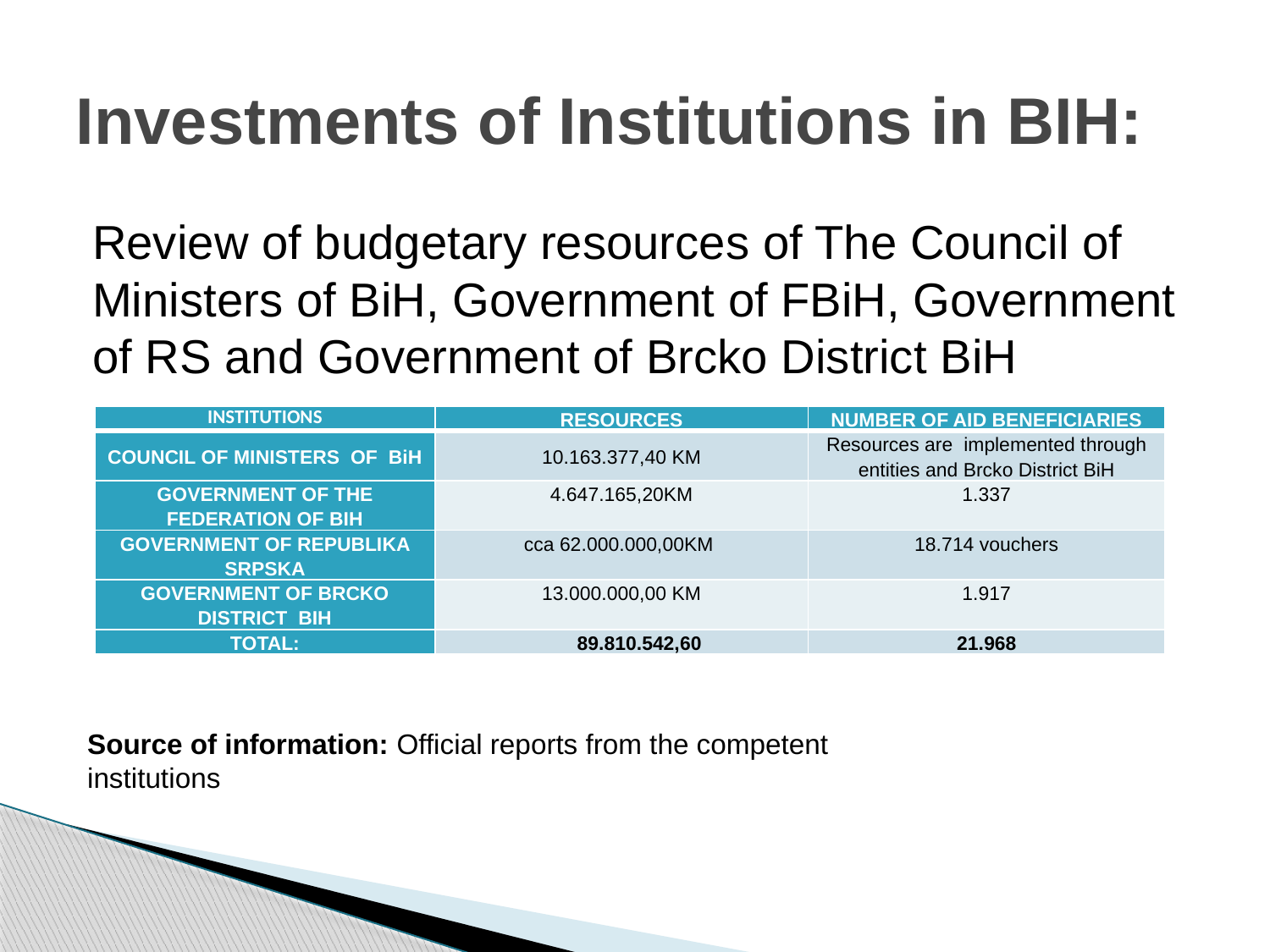

# Investments of Institutions in BIH:
Review of budgetary resources of The Council of Ministers of BiH, Government of FBiH, Government of RS and Government of Brcko District BiH
| INSTITUTIONS | RESOURCES | NUMBER OF AID BENEFICIARIES |
| --- | --- | --- |
| COUNCIL OF MINISTERS OF BiH | 10.163.377,40 KM | Resources are implemented through entities and Brcko District BiH |
| GOVERNMENT OF THE FEDERATION OF BIH | 4.647.165,20KM | 1.337 |
| GOVERNMENT OF REPUBLIKA SRPSKA | cca 62.000.000,00KM | 18.714 vouchers |
| GOVERNMENT OF BRCKO DISTRICT BIH | 13.000.000,00 KM | 1.917 |
| TOTAL: | 89.810.542,60 | 21.968 |

Source of information: Official reports from the competent institutions